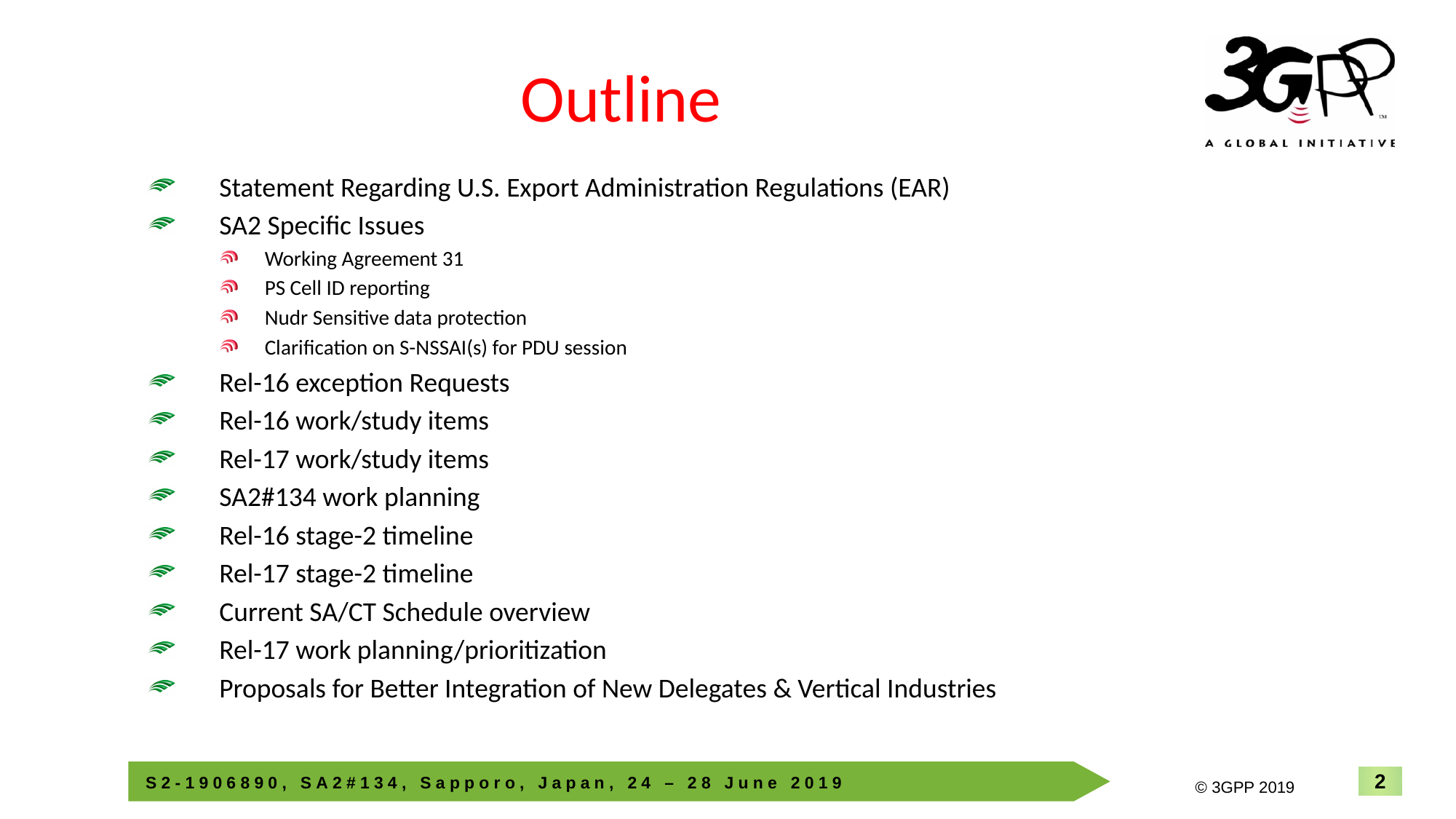

# Outline
Statement Regarding U.S. Export Administration Regulations (EAR)
SA2 Specific Issues
Working Agreement 31
PS Cell ID reporting
Nudr Sensitive data protection
Clarification on S-NSSAI(s) for PDU session
Rel-16 exception Requests
Rel-16 work/study items
Rel-17 work/study items
SA2#134 work planning
Rel-16 stage-2 timeline
Rel-17 stage-2 timeline
Current SA/CT Schedule overview
Rel-17 work planning/prioritization
Proposals for Better Integration of New Delegates & Vertical Industries